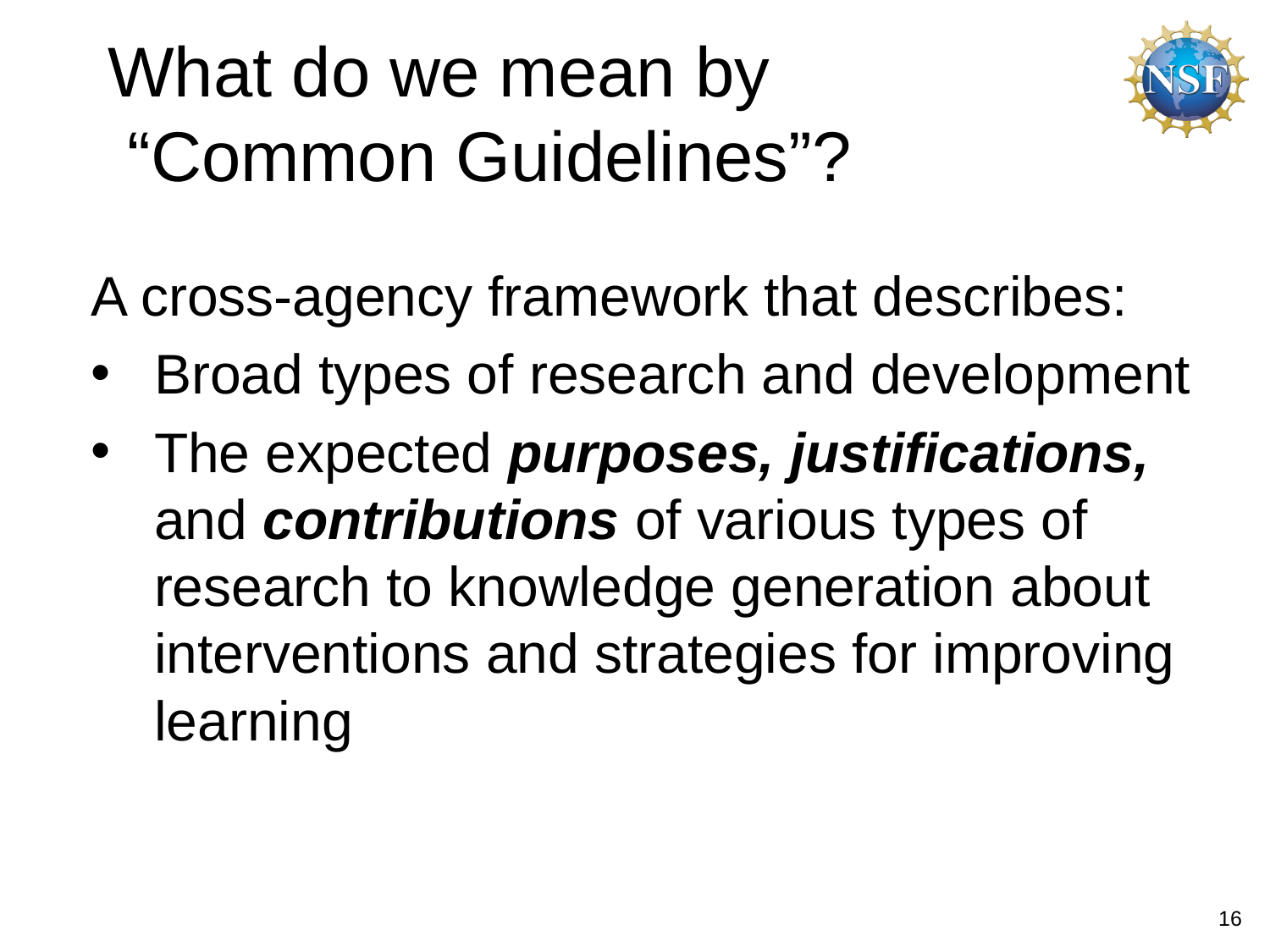

# What do we mean by “Common Guidelines”?
A cross-agency framework that describes:
Broad types of research and development
The expected purposes, justifications, and contributions of various types of research to knowledge generation about interventions and strategies for improving learning